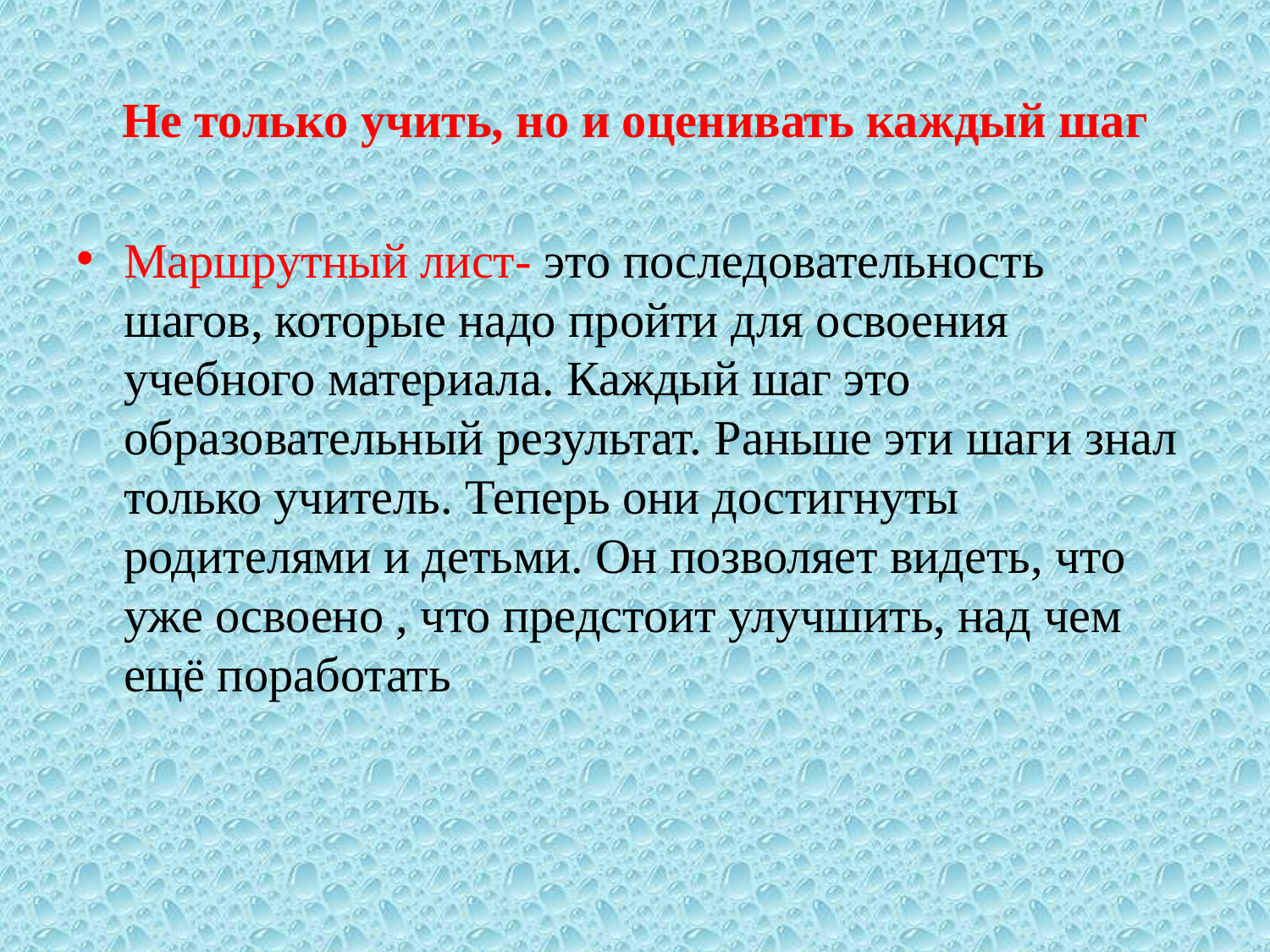

# Не только учить, но и оценивать каждый шаг
Маршрутный лист- это последовательность шагов, которые надо пройти для освоения учебного материала. Каждый шаг это образовательный результат. Раньше эти шаги знал только учитель. Теперь они достигнуты родителями и детьми. Он позволяет видеть, что уже освоено , что предстоит улучшить, над чем ещё поработать